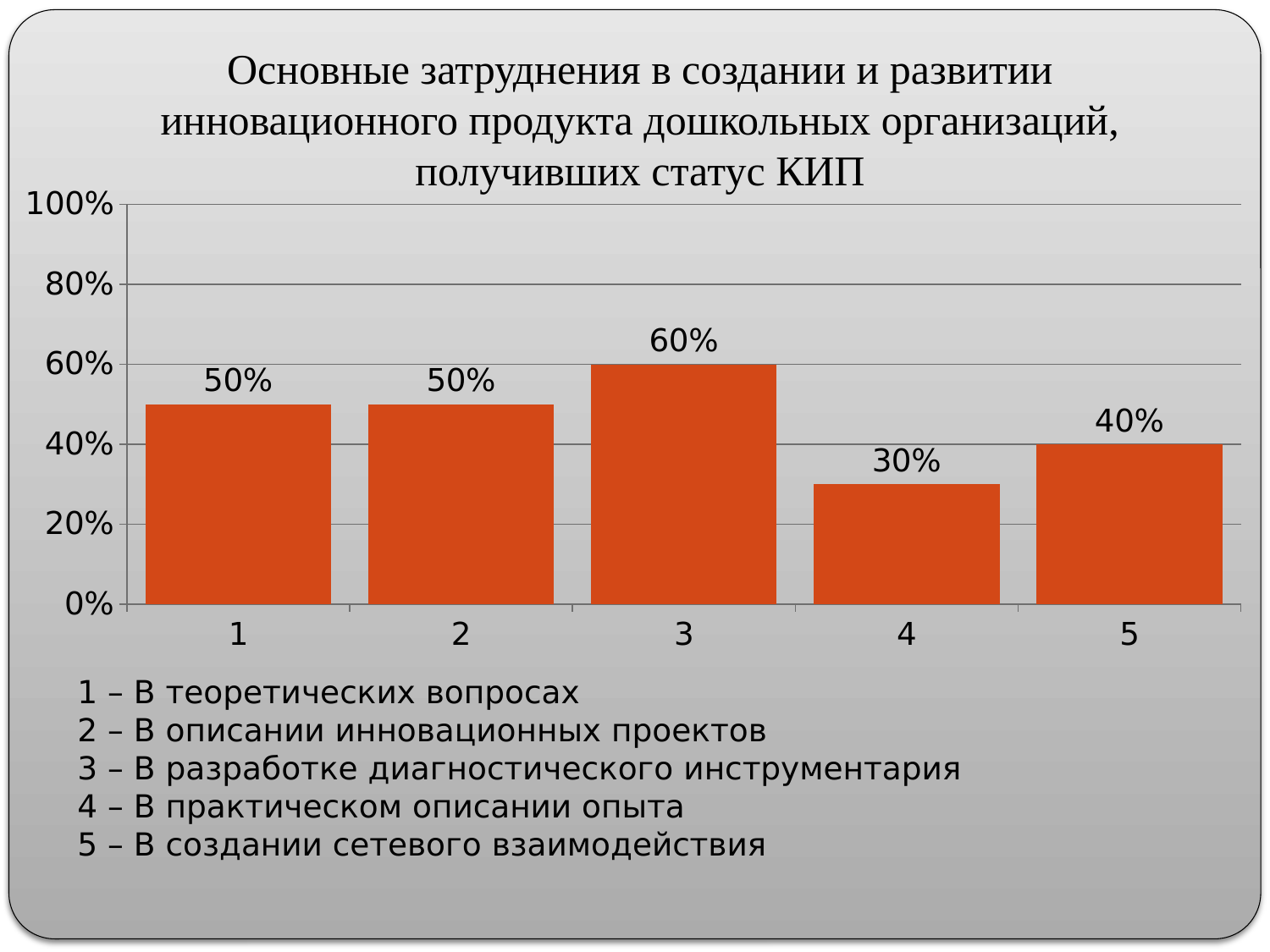

Основные затруднения в создании и развитии инновационного продукта дошкольных организаций, получивших статус КИП

### Chart

| Category | Ряд 1 | Столбец1 | Столбец2 |
|---|---|---|---|
| 1 | 0.5 | None | None |
| 2 | 0.5 | None | None |
| 3 | 0.6000000000000001 | None | None |
| 4 | 0.30000000000000004 | None | None |
| 5 | 0.4 | None | None |
1 – В теоретических вопросах
2 – В описании инновационных проектов
3 – В разработке диагностического инструментария
4 – В практическом описании опыта
5 – В создании сетевого взаимодействия